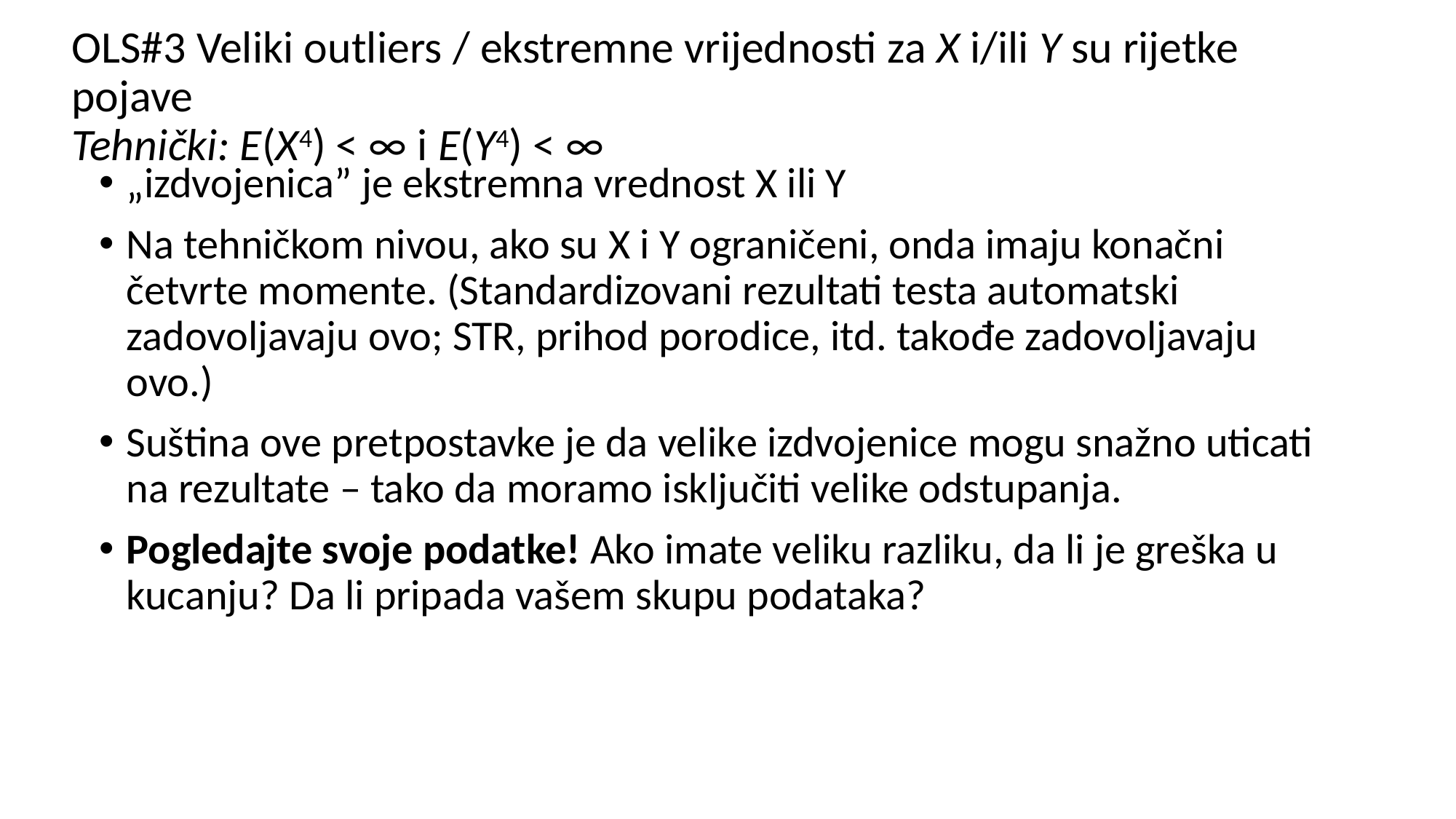

# OLS#3 Veliki outliers / ekstremne vrijednosti za X i/ili Y su rijetke pojave Tehnički: E(X4) < ∞ i E(Y4) < ∞
„izdvojenica” je ekstremna vrednost X ili Y
Na tehničkom nivou, ako su X i Y ograničeni, onda imaju konačni četvrte momente. (Standardizovani rezultati testa automatski zadovoljavaju ovo; STR, prihod porodice, itd. takođe zadovoljavaju ovo.)
Suština ove pretpostavke je da velike izdvojenice mogu snažno uticati na rezultate – tako da moramo isključiti velike odstupanja.
Pogledajte svoje podatke! Ako imate veliku razliku, da li je greška u kucanju? Da li pripada vašem skupu podataka?